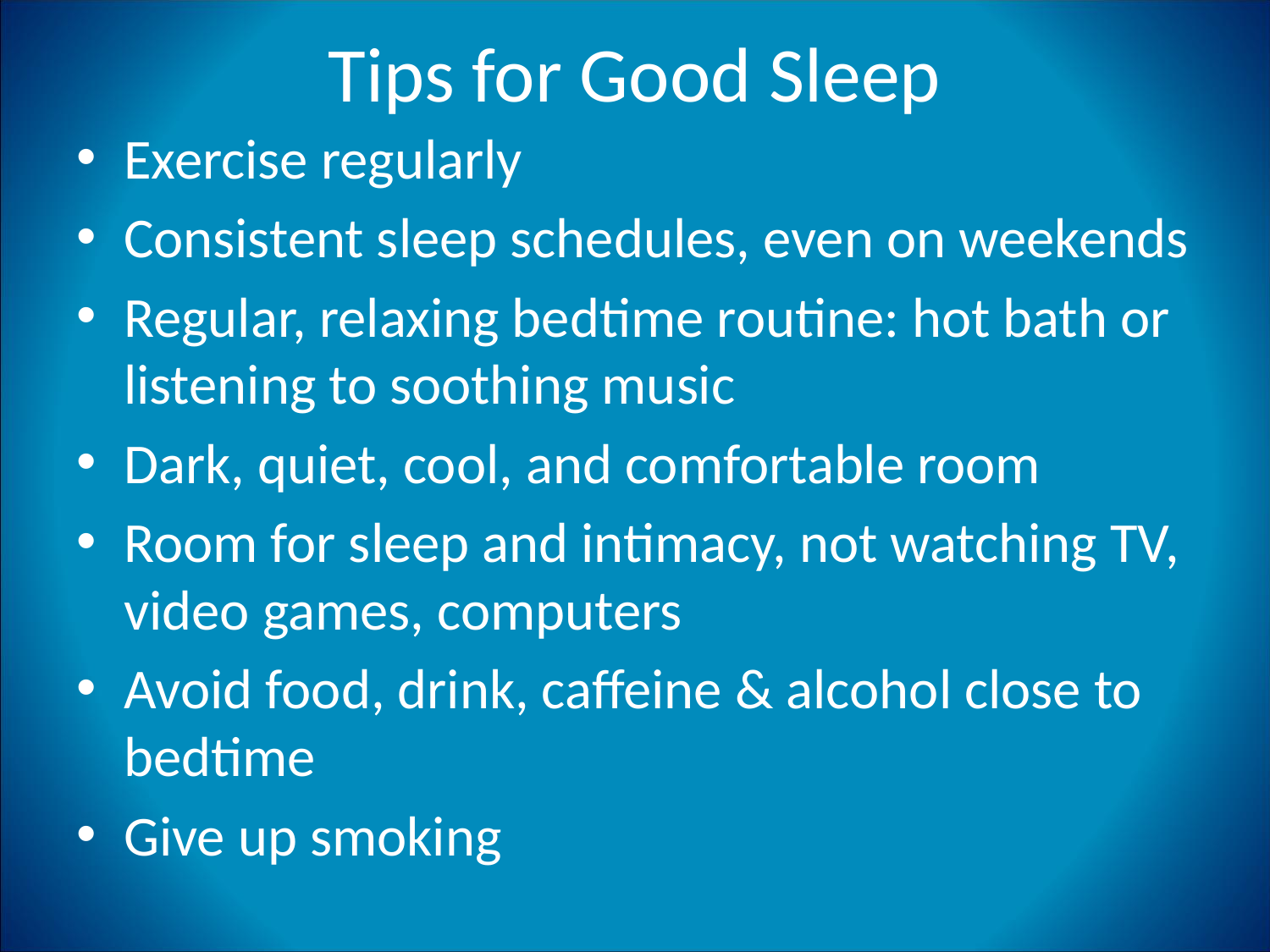

# Tips for Good Sleep
Exercise regularly
Consistent sleep schedules, even on weekends
Regular, relaxing bedtime routine: hot bath or listening to soothing music
Dark, quiet, cool, and comfortable room
Room for sleep and intimacy, not watching TV, video games, computers
Avoid food, drink, caffeine & alcohol close to bedtime
Give up smoking